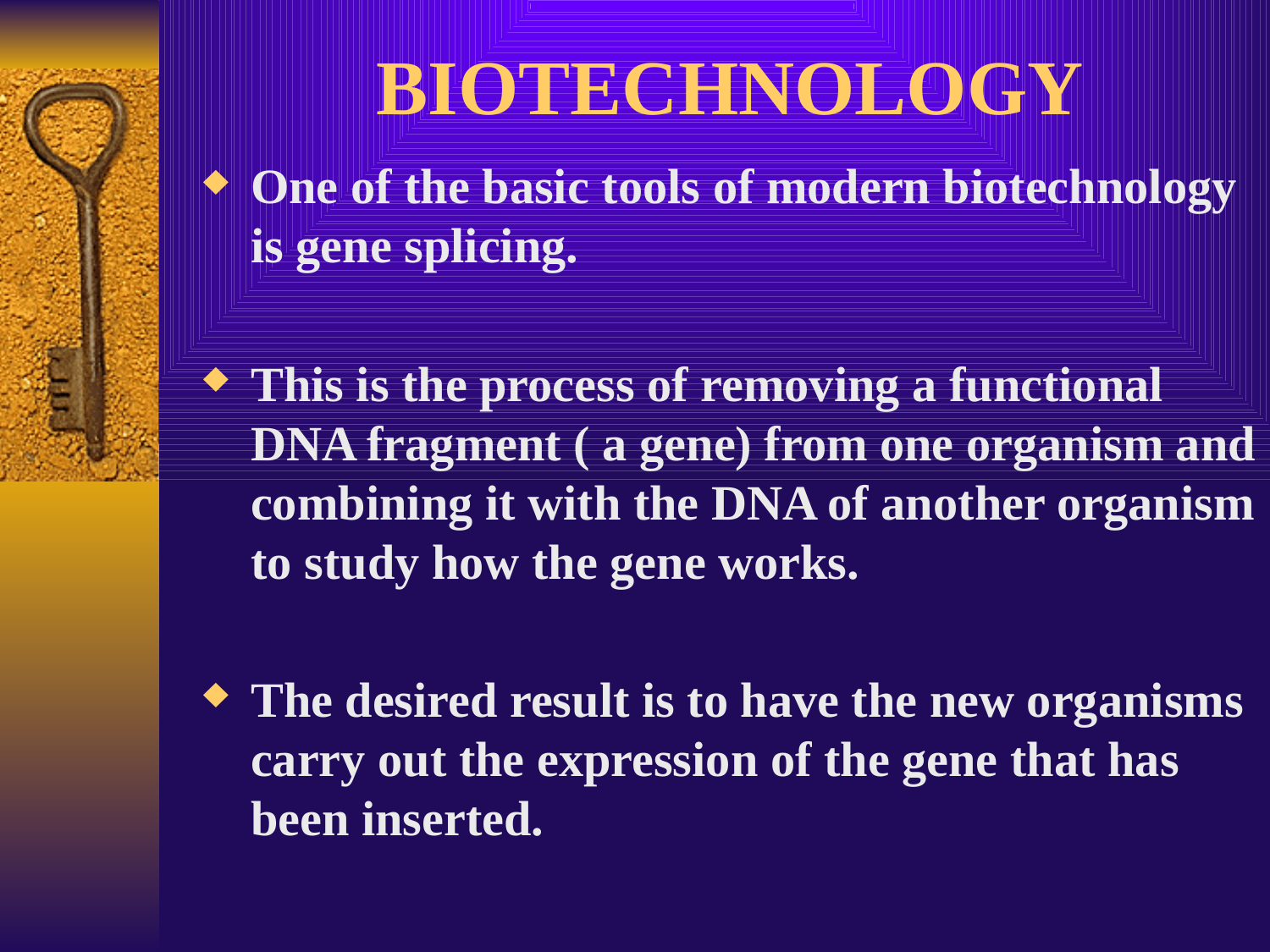

# BIOTECHNOLOGY
One of the basic tools of modern biotechnology is gene splicing.

This is the process of removing a functional DNA fragment ( a gene) from one organism and combining it with the DNA of another organism to study how the gene works.

The desired result is to have the new organisms carry out the expression of the gene that has been inserted.